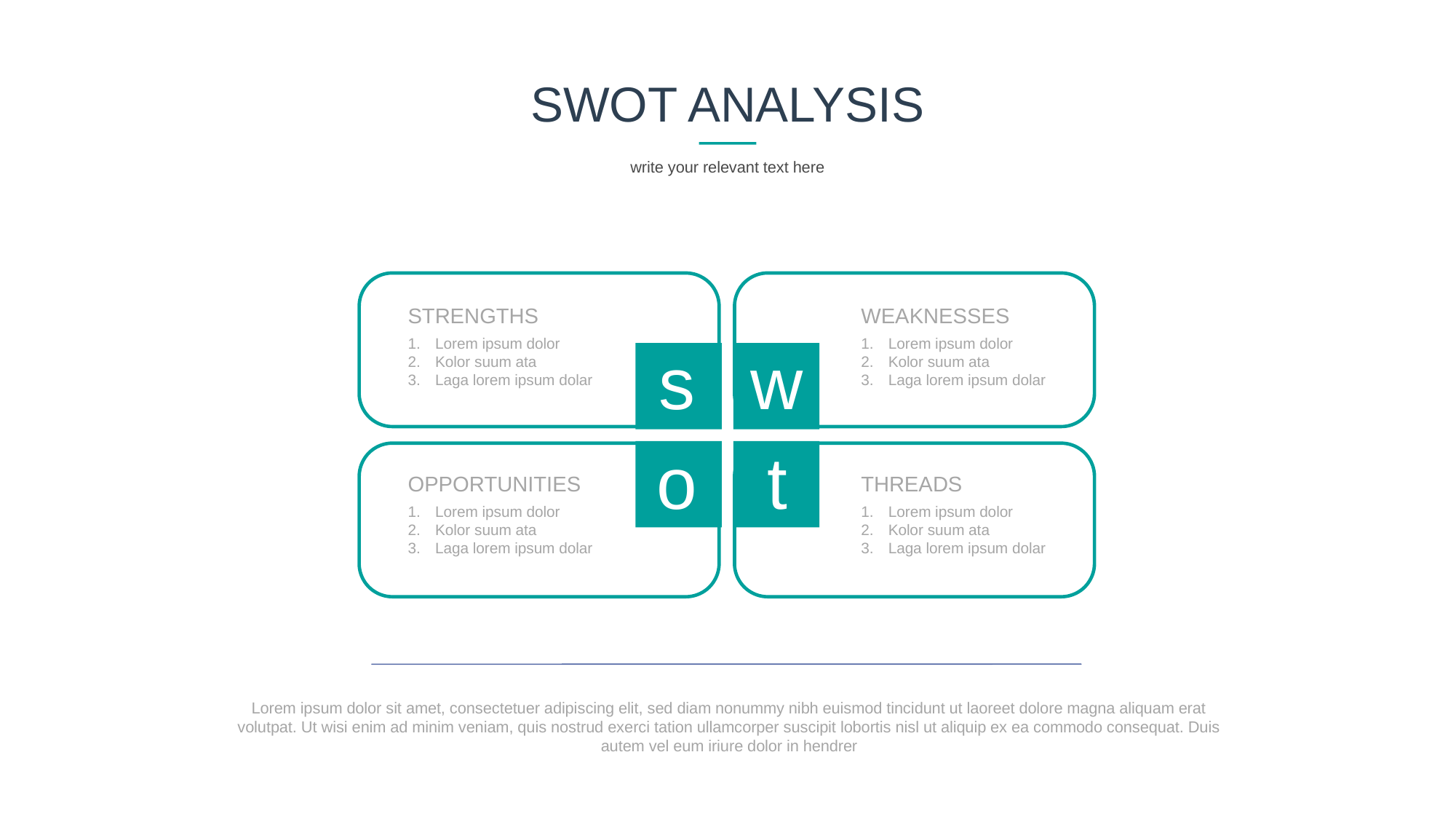

# SWOT ANALYSIS
write your relevant text here

STRENGTHS
WEAKNESSES
Lorem ipsum dolor
Kolor suum ata
Laga lorem ipsum dolar
Lorem ipsum dolor
Kolor suum ata
Laga lorem ipsum dolar

s
w

o
t

OPPORTUNITIES
THREADS
Lorem ipsum dolor
Kolor suum ata
Laga lorem ipsum dolar
Lorem ipsum dolor
Kolor suum ata
Laga lorem ipsum dolar

Lorem ipsum dolor sit amet, consectetuer adipiscing elit, sed diam nonummy nibh euismod tincidunt ut laoreet dolore magna aliquam erat volutpat. Ut wisi enim ad minim veniam, quis nostrud exerci tation ullamcorper suscipit lobortis nisl ut aliquip ex ea commodo consequat. Duis autem vel eum iriure dolor in hendrer